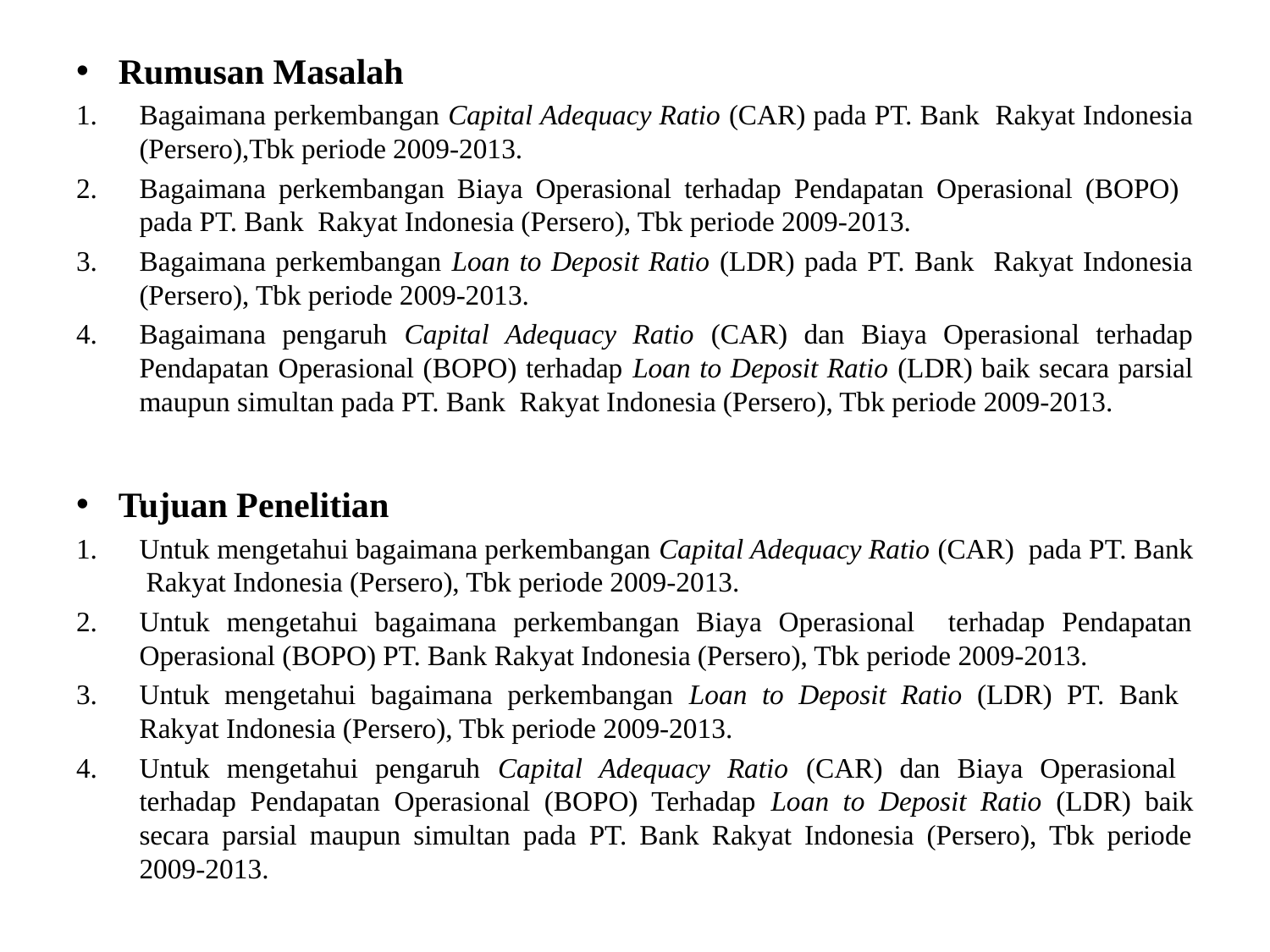

#
Rumusan Masalah
Bagaimana perkembangan Capital Adequacy Ratio (CAR) pada PT. Bank  Rakyat Indonesia (Persero),Tbk periode 2009-2013.
Bagaimana perkembangan Biaya Operasional terhadap Pendapatan Operasional (BOPO)  pada PT. Bank  Rakyat Indonesia (Persero), Tbk periode 2009-2013.
Bagaimana perkembangan Loan to Deposit Ratio (LDR) pada PT. Bank  Rakyat Indonesia (Persero), Tbk periode 2009-2013.
Bagaimana pengaruh Capital Adequacy Ratio (CAR) dan Biaya Operasional terhadap Pendapatan Operasional (BOPO) terhadap Loan to Deposit Ratio (LDR) baik secara parsial maupun simultan pada PT. Bank  Rakyat Indonesia (Persero), Tbk periode 2009-2013.

Tujuan Penelitian
Untuk mengetahui bagaimana perkembangan Capital Adequacy Ratio (CAR)  pada PT. Bank  Rakyat Indonesia (Persero), Tbk periode 2009-2013.
Untuk mengetahui bagaimana perkembangan Biaya Operasional  terhadap Pendapatan Operasional (BOPO) PT. Bank Rakyat Indonesia (Persero), Tbk periode 2009-2013.
Untuk mengetahui bagaimana perkembangan Loan to Deposit Ratio (LDR) PT. Bank  Rakyat Indonesia (Persero), Tbk periode 2009-2013.
Untuk mengetahui pengaruh Capital Adequacy Ratio (CAR) dan Biaya Operasional  terhadap Pendapatan Operasional (BOPO) Terhadap Loan to Deposit Ratio (LDR) baik secara parsial maupun simultan pada PT. Bank Rakyat Indonesia (Persero), Tbk periode 2009-2013.